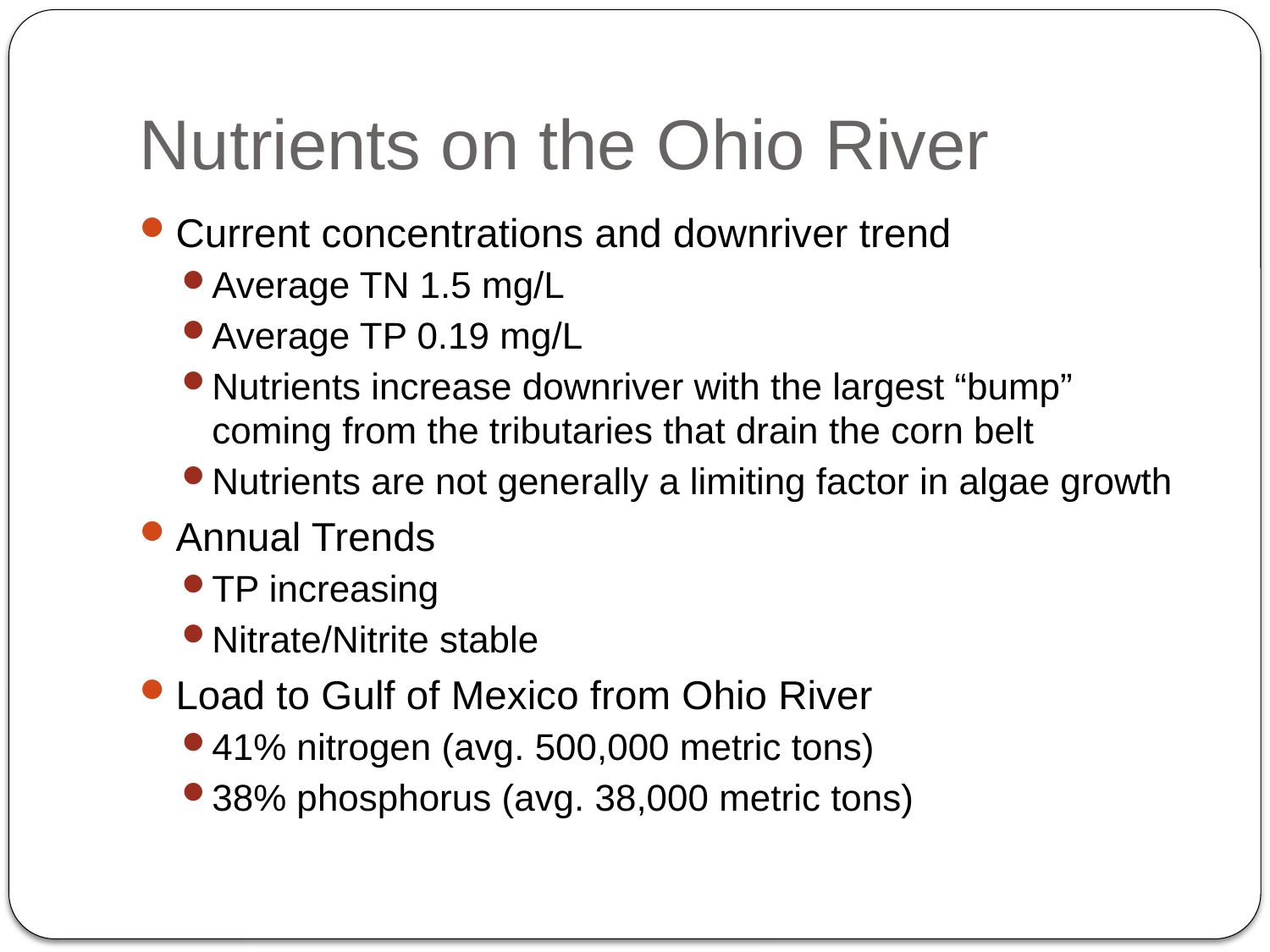

# Nutrients on the Ohio River
Current concentrations and downriver trend
Average TN 1.5 mg/L
Average TP 0.19 mg/L
Nutrients increase downriver with the largest “bump” coming from the tributaries that drain the corn belt
Nutrients are not generally a limiting factor in algae growth
Annual Trends
TP increasing
Nitrate/Nitrite stable
Load to Gulf of Mexico from Ohio River
41% nitrogen (avg. 500,000 metric tons)
38% phosphorus (avg. 38,000 metric tons)